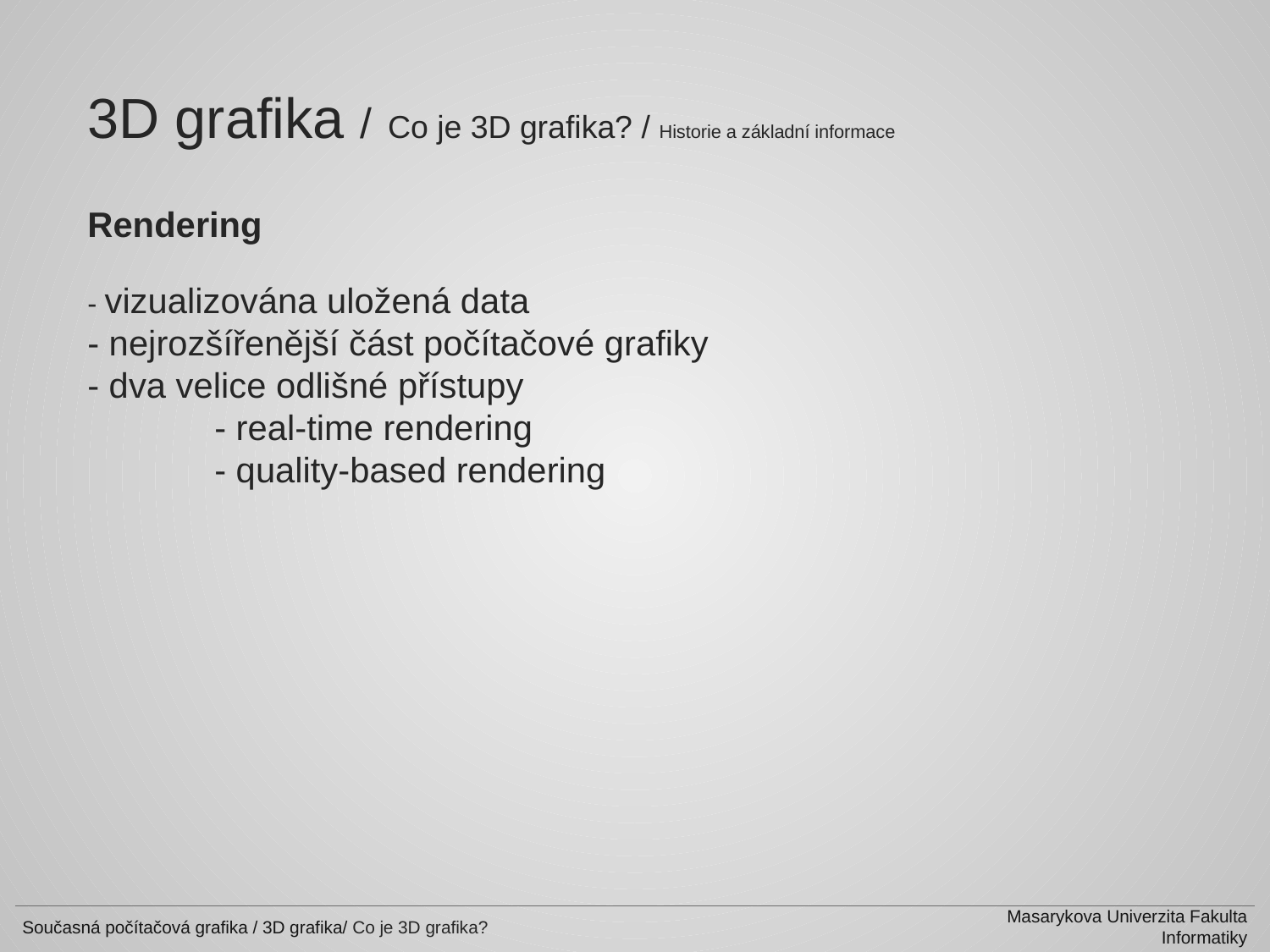

3D grafika / Co je 3D grafika? / Historie a základní informace

Rendering

- vizualizována uložená data
- nejrozšířenější část počítačové grafiky
- dva velice odlišné přístupy
	- real-time rendering
	- quality-based rendering
Současná počítačová grafika / 3D grafika/ Co je 3D grafika?
Masarykova Univerzita Fakulta Informatiky